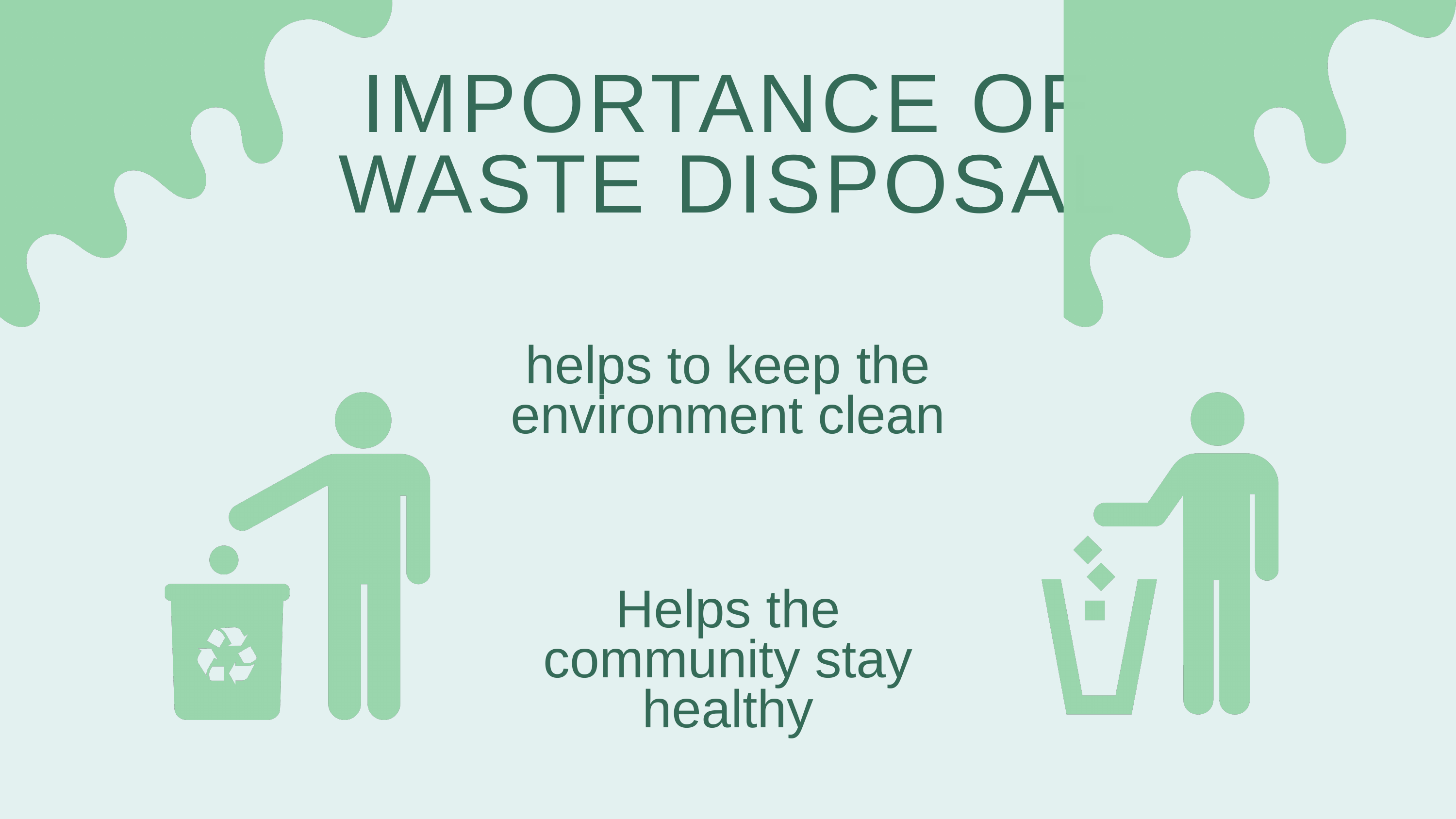

IMPORTANCE OF WASTE DISPOSAL
helps to keep the environment clean

Helps the community stay healthy